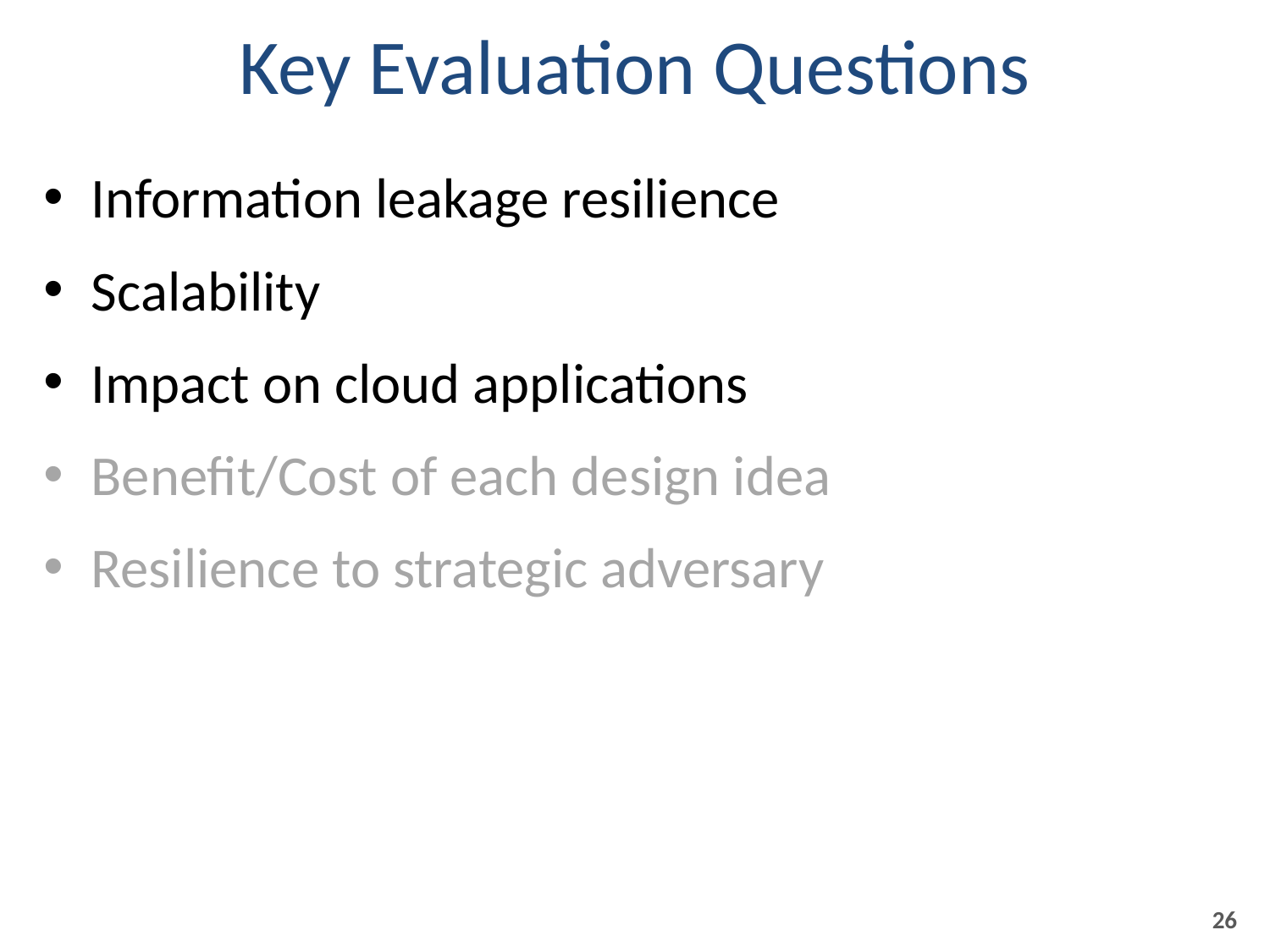

# Key Evaluation Questions
Information leakage resilience
Scalability
Impact on cloud applications
Benefit/Cost of each design idea
Resilience to strategic adversary

26